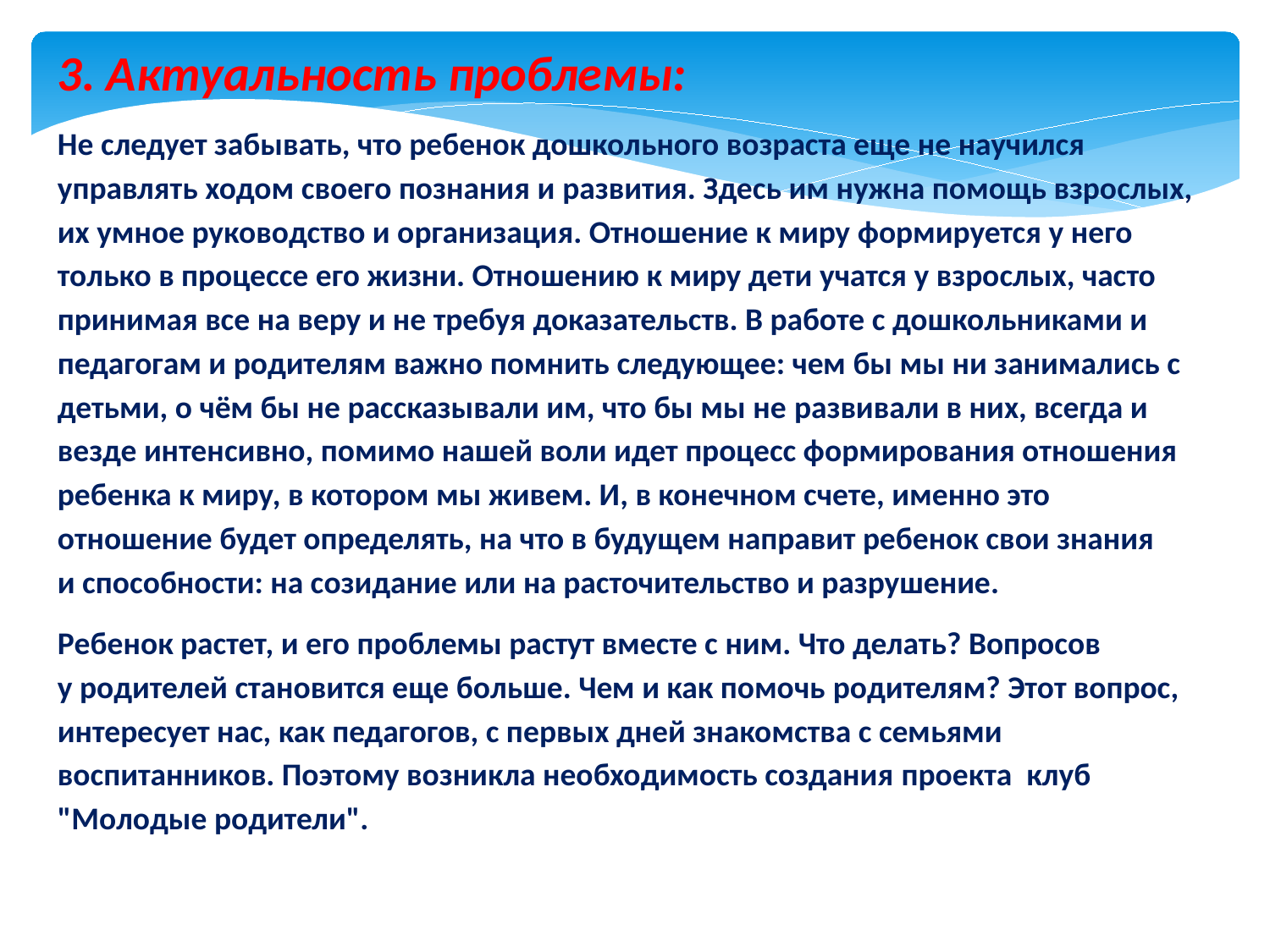

3. Актуальность проблемы:
Не следует забывать, что ребенок дошкольного возраста еще не научился управлять ходом своего познания и развития. Здесь им нужна помощь взрослых, их умное руководство и организация. Отношение к миру формируется у него только в процессе его жизни. Отношению к миру дети учатся у взрослых, часто принимая все на веру и не требуя доказательств. В работе с дошкольниками и педагогам и родителям важно помнить следующее: чем бы мы ни занимались с детьми, о чём бы не рассказывали им, что бы мы не развивали в них, всегда и везде интенсивно, помимо нашей воли идет процесс формирования отношения ребенка к миру, в котором мы живем. И, в конечном счете, именно это отношение будет определять, на что в будущем направит ребенок свои знания и способности: на созидание или на расточительство и разрушение.
Ребенок растет, и его проблемы растут вместе с ним. Что делать? Вопросов у родителей становится еще больше. Чем и как помочь родителям? Этот вопрос, интересует нас, как педагогов, с первых дней знакомства с семьями воспитанников. Поэтому возникла необходимость создания проекта  клуб "Молодые родители".